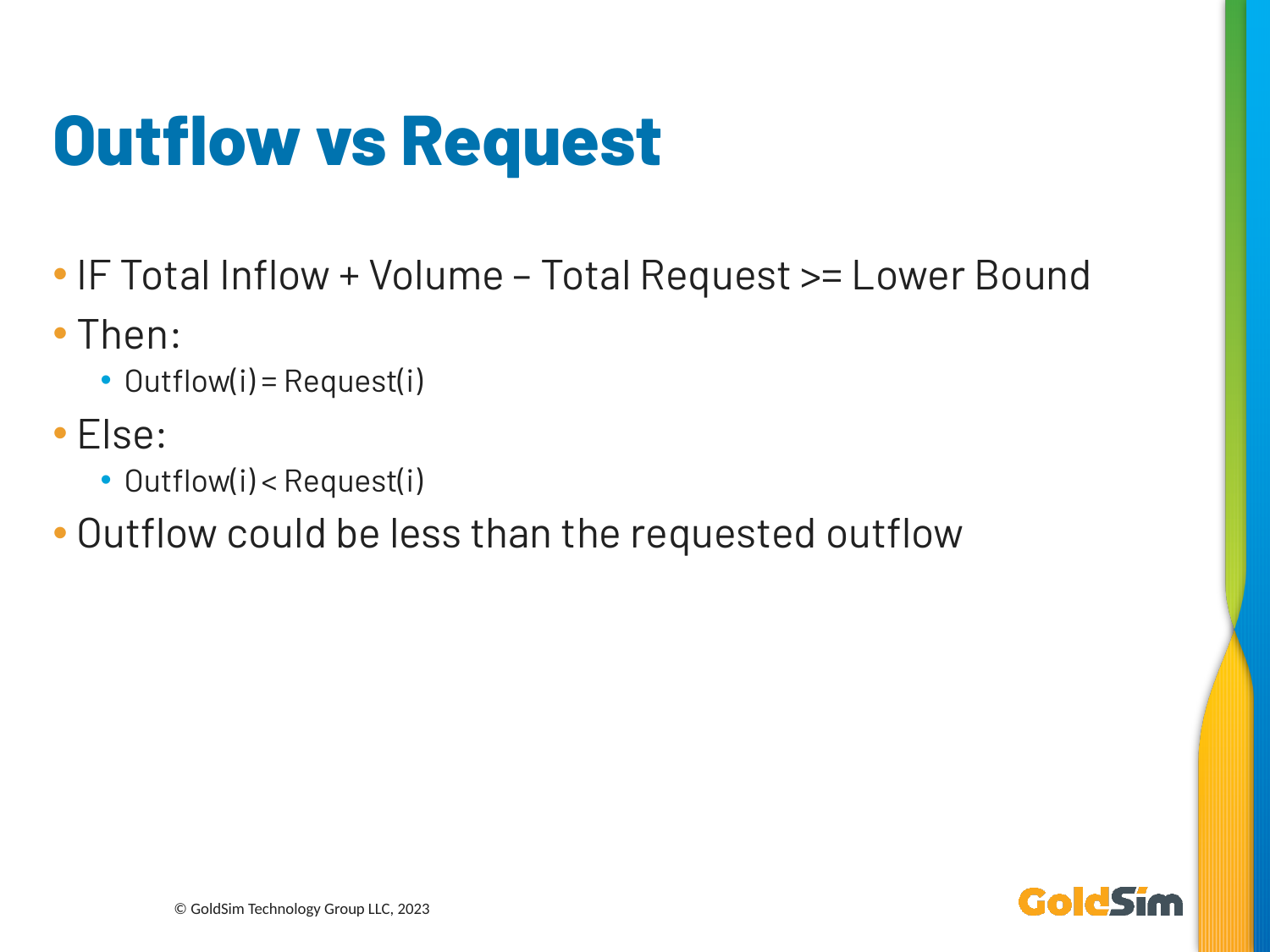

# Outflow vs Request
IF Total Inflow + Volume – Total Request >= Lower Bound
Then:
Outflow(i) = Request(i)
Else:
Outflow(i) < Request(i)
Outflow could be less than the requested outflow

© GoldSim Technology Group LLC, 2023